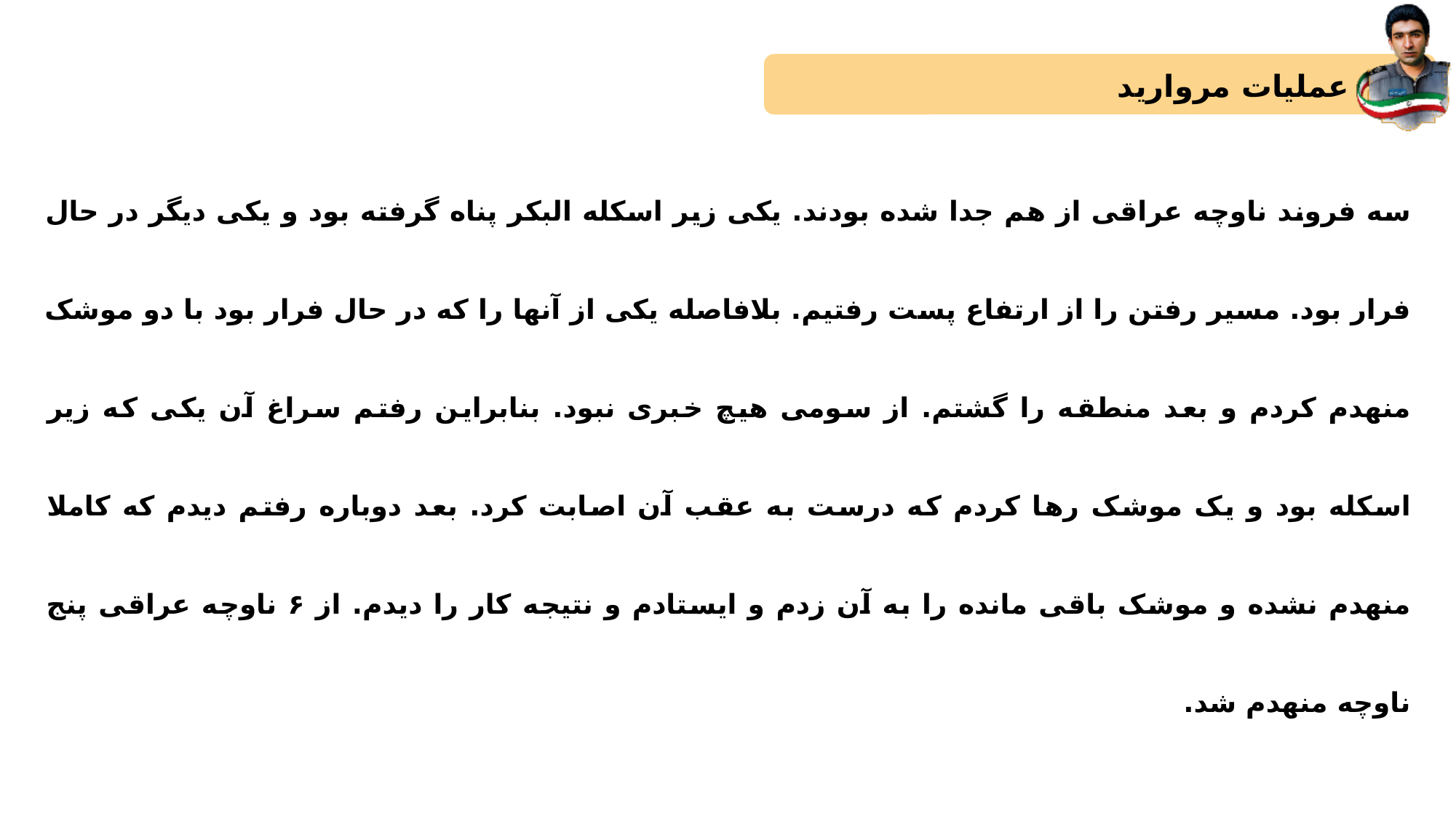

عملیات مروارید
سه فروند ناوچه عراقی از هم جدا شده بودند. یکی زیر اسکله البکر پناه گرفته بود و یکی دیگر در حال فرار بود. مسیر رفتن را از ارتفاع پست رفتیم. بلافاصله یکی از آنها را که در حال فرار بود با دو موشک منهدم کردم و بعد منطقه را گشتم. از سومی هیچ خبری نبود. بنابراین رفتم سراغ آن یکی که زیر اسکله بود و یک موشک رها کردم که درست به عقب آن اصابت کرد. بعد دوباره رفتم دیدم که کاملا منهدم نشده و موشک باقی مانده را به آن زدم و ایستادم و نتیجه کار را دیدم. از ۶ ناوچه عراقی پنج ناوچه منهدم شد.